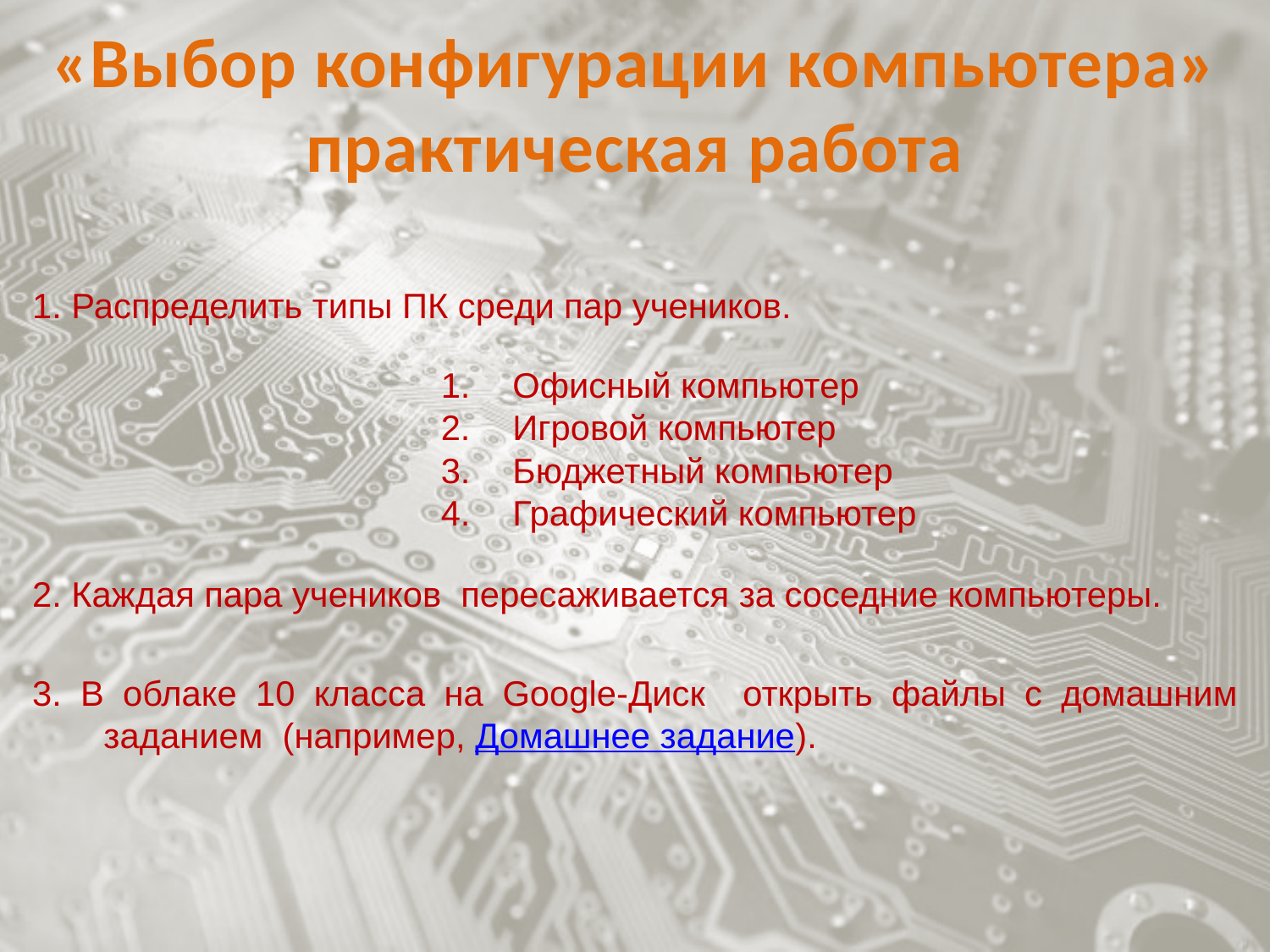

# «Выбор конфигурации компьютера» практическая работа

1. Распределить типы ПК среди пар учеников.
Офисный компьютер
Игровой компьютер
Бюджетный компьютер
Графический компьютер
2. Каждая пара учеников  пересаживается за соседние компьютеры.
3. В облаке 10 класса на Google-Диск  открыть файлы с домашним заданием  (например, Домашнее задание).